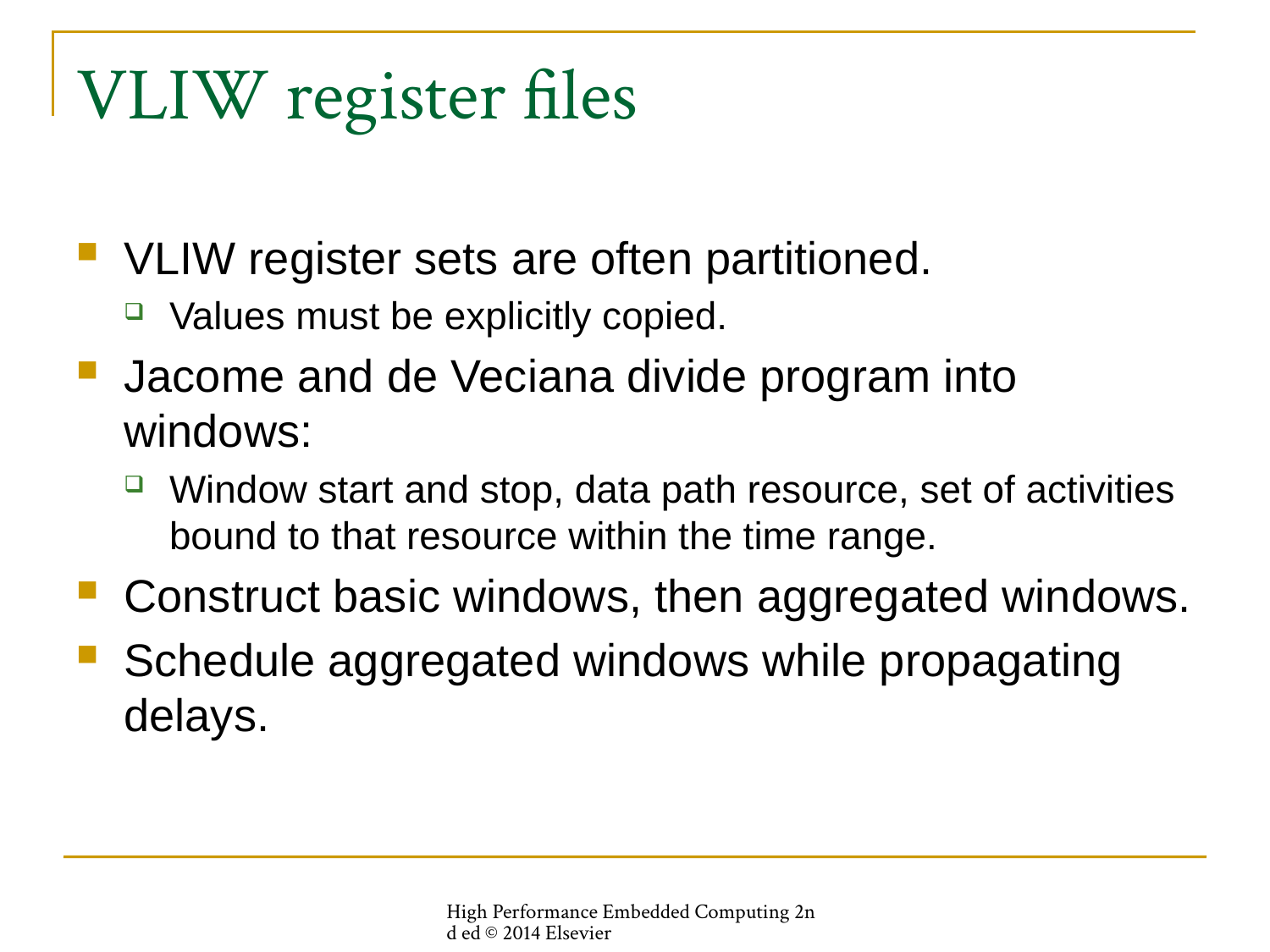

# VLIW register files
VLIW register sets are often partitioned.
Values must be explicitly copied.
Jacome and de Veciana divide program into windows:
Window start and stop, data path resource, set of activities bound to that resource within the time range.
Construct basic windows, then aggregated windows.
Schedule aggregated windows while propagating delays.
High Performance Embedded Computing 2nd ed © 2014 Elsevier